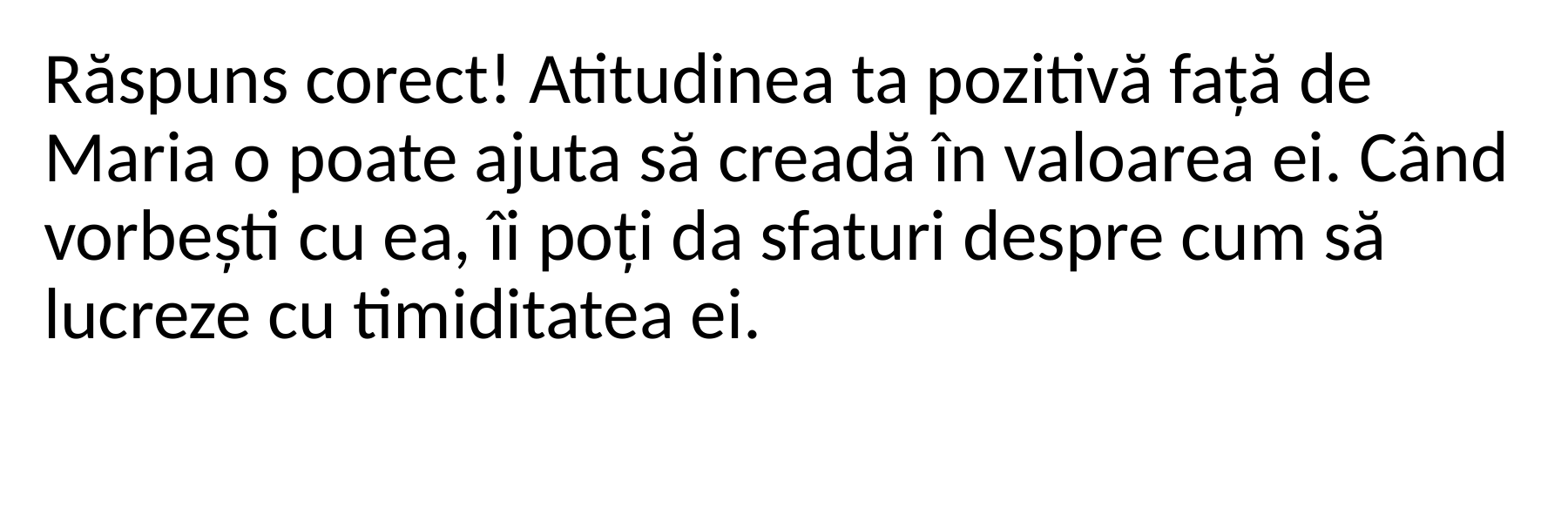

Răspuns corect! Atitudinea ta pozitivă față de Maria o poate ajuta să creadă în valoarea ei. Când vorbești cu ea, îi poți da sfaturi despre cum să lucreze cu timiditatea ei.